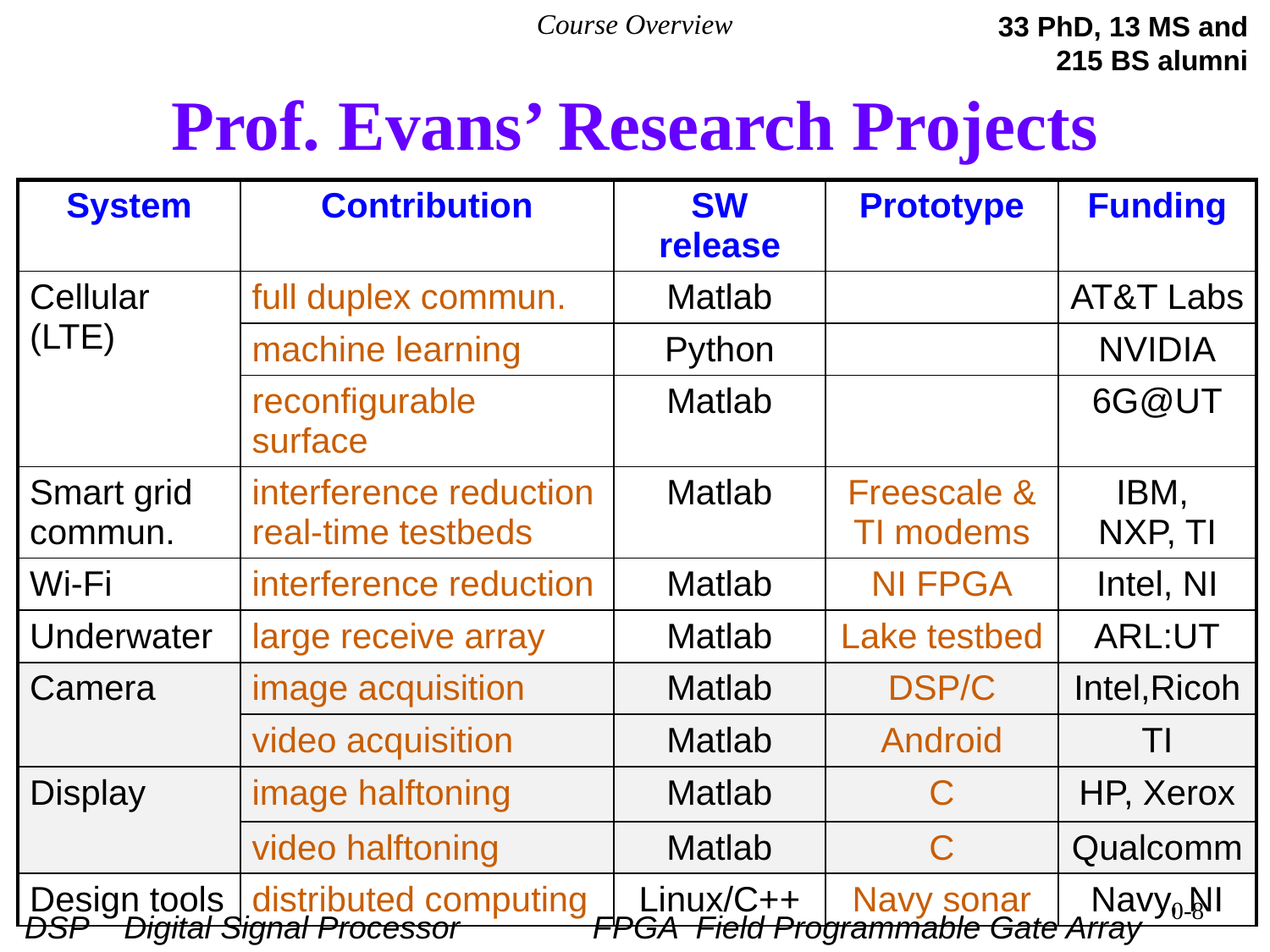

Course Overview
33 PhD, 13 MS and 215 BS alumni
# Prof. Evans’ Research Projects
| System | Contribution | SW release | Prototype | Funding |
| --- | --- | --- | --- | --- |
| Cellular (LTE) | full duplex commun. | Matlab |  | AT&T Labs |
|  | machine learning | Python |  | NVIDIA |
|  | reconfigurable surface | Matlab |  | 6G@UT |
| Smart grid commun. | interference reduction real-time testbeds | Matlab | Freescale & TI modems | IBM, NXP, TI |
| Wi-Fi | interference reduction | Matlab | NI FPGA | Intel, NI |
| Underwater | large receive array | Matlab | Lake testbed | ARL:UT |
| Camera | image acquisition | Matlab | DSP/C | Intel,Ricoh |
|  | video acquisition | Matlab | Android | TI |
| Display | image halftoning | Matlab | C | HP, Xerox |
|  | video halftoning | Matlab | C | Qualcomm |
| Design tools | distributed computing | Linux/C++ | Navy sonar | Navy, NI |
0-8
DSP    Digital Signal Processor               FPGA  Field Programmable Gate Array